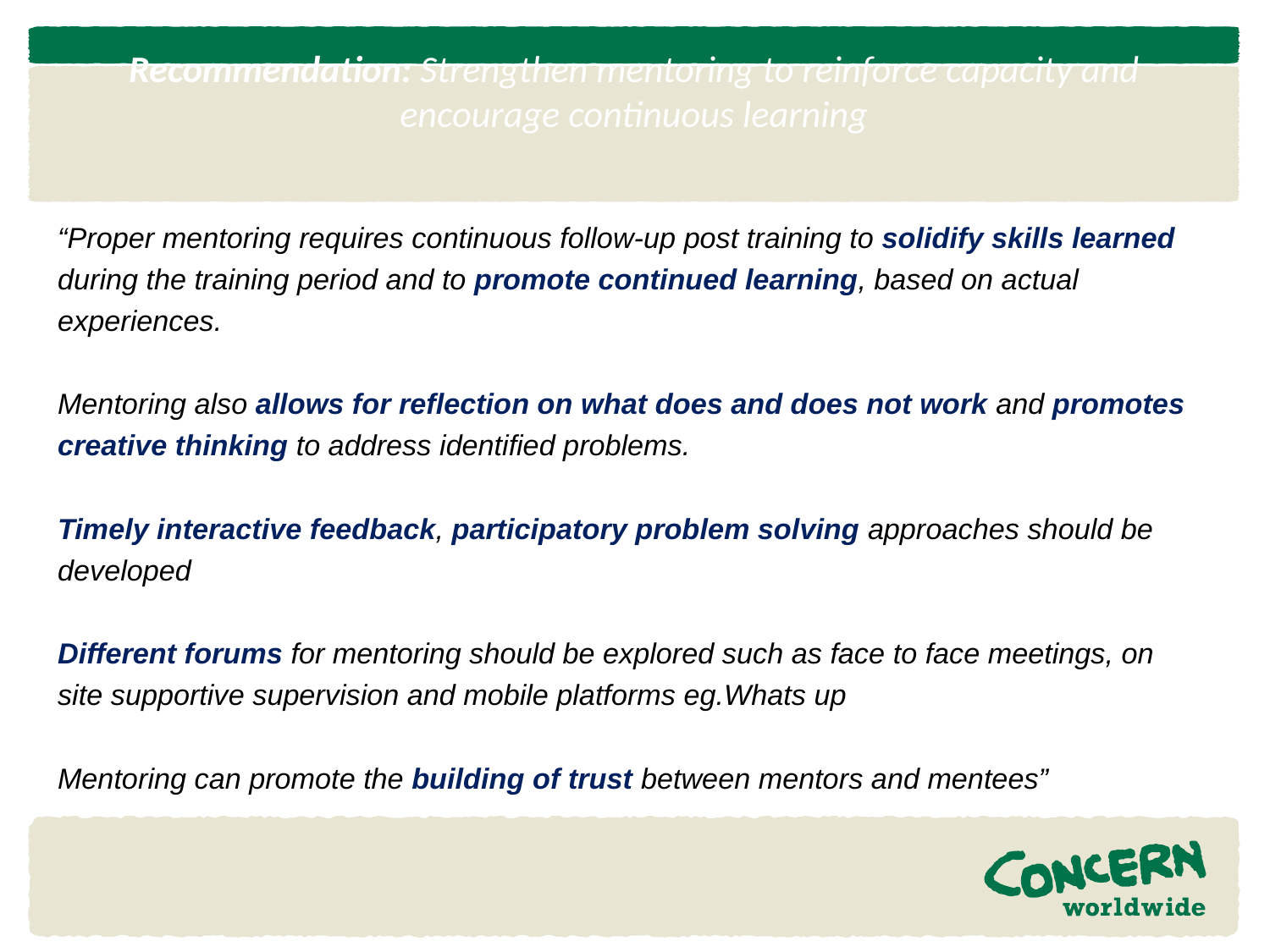

# Recommendation: Strengthen mentoring to reinforce capacity and encourage continuous learning
“Proper mentoring requires continuous follow-up post training to solidify skills learned during the training period and to promote continued learning, based on actual experiences.

Mentoring also allows for reflection on what does and does not work and promotes creative thinking to address identified problems.

Timely interactive feedback, participatory problem solving approaches should be developed

Different forums for mentoring should be explored such as face to face meetings, on site supportive supervision and mobile platforms eg.Whats up

Mentoring can promote the building of trust between mentors and mentees”